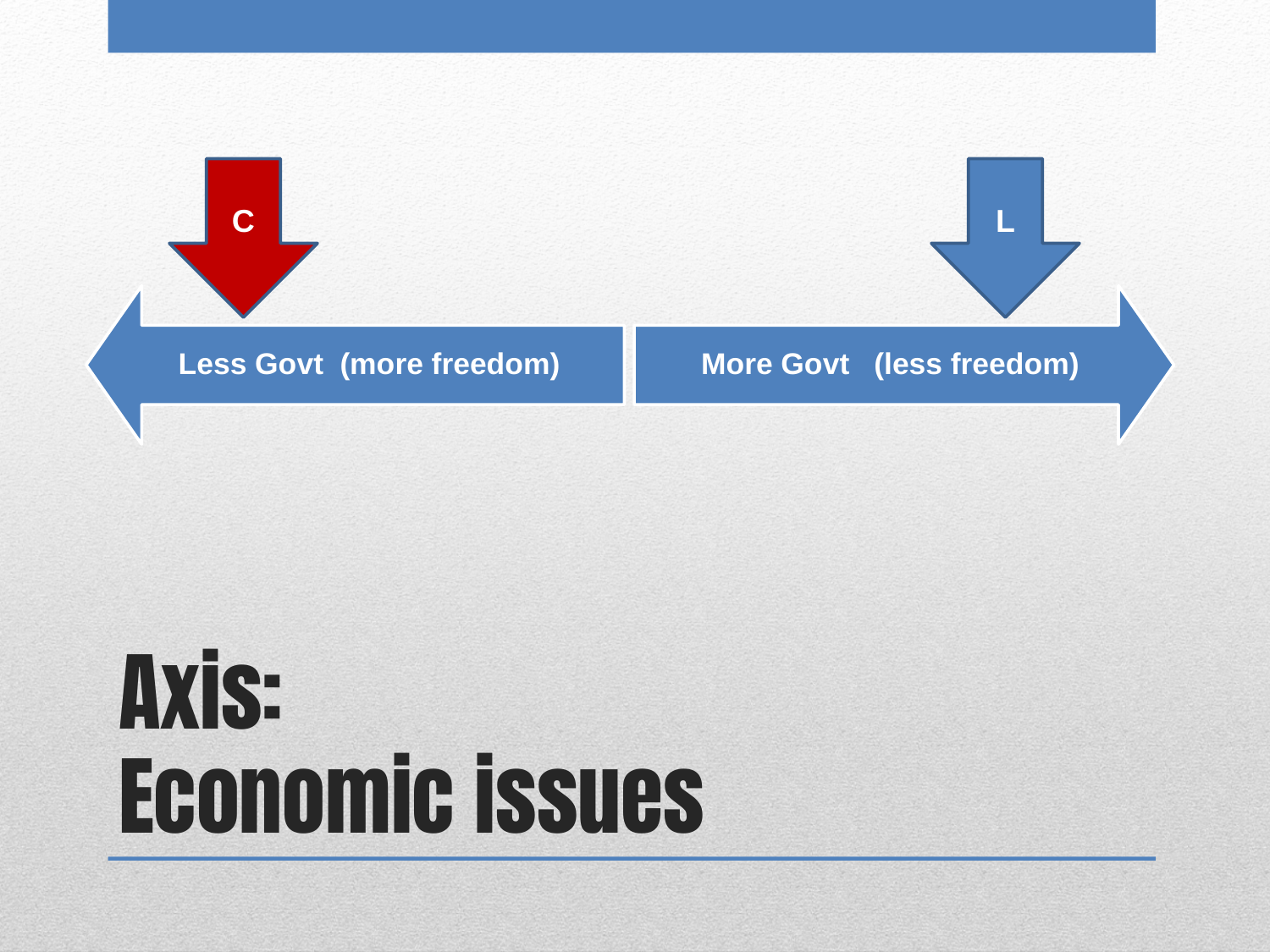

Less Govt  (more freedom)
More Govt   (less freedom)
C
L
# Axis: Economic issues